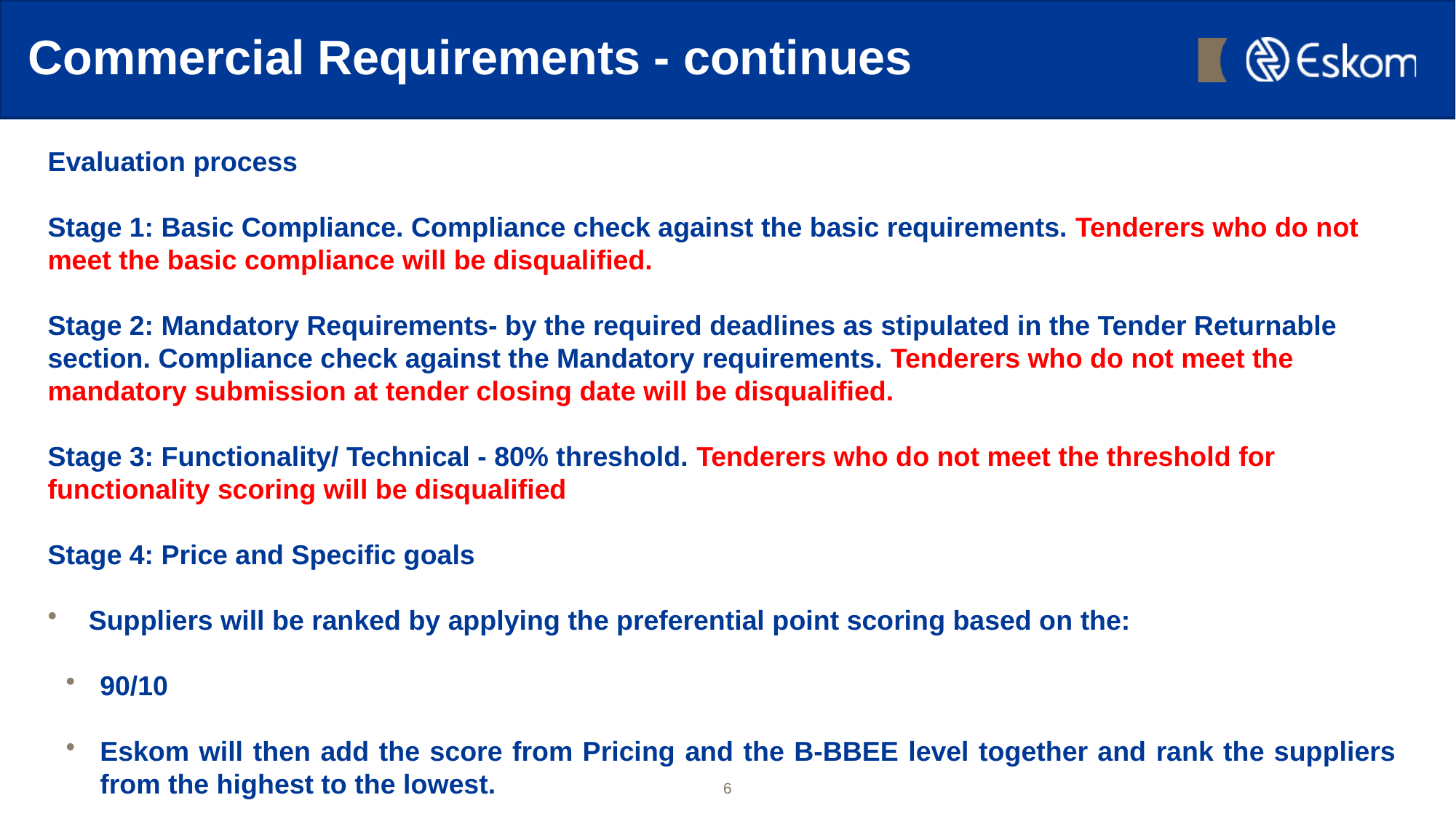

Commercial Requirements - continues

Evaluation process

Stage 1: Basic Compliance. Compliance check against the basic requirements. Tenderers who do not meet the basic compliance will be disqualified.

Stage 2: Mandatory Requirements- by the required deadlines as stipulated in the Tender Returnable section. Compliance check against the Mandatory requirements. Tenderers who do not meet the mandatory submission at tender closing date will be disqualified.

Stage 3: Functionality/ Technical - 80% threshold. Tenderers who do not meet the threshold for functionality scoring will be disqualified

Stage 4: Price and Specific goals

Suppliers will be ranked by applying the preferential point scoring based on the:

90/10

Eskom will then add the score from Pricing and the B-BBEE level together and rank the suppliers from the highest to the lowest.

6